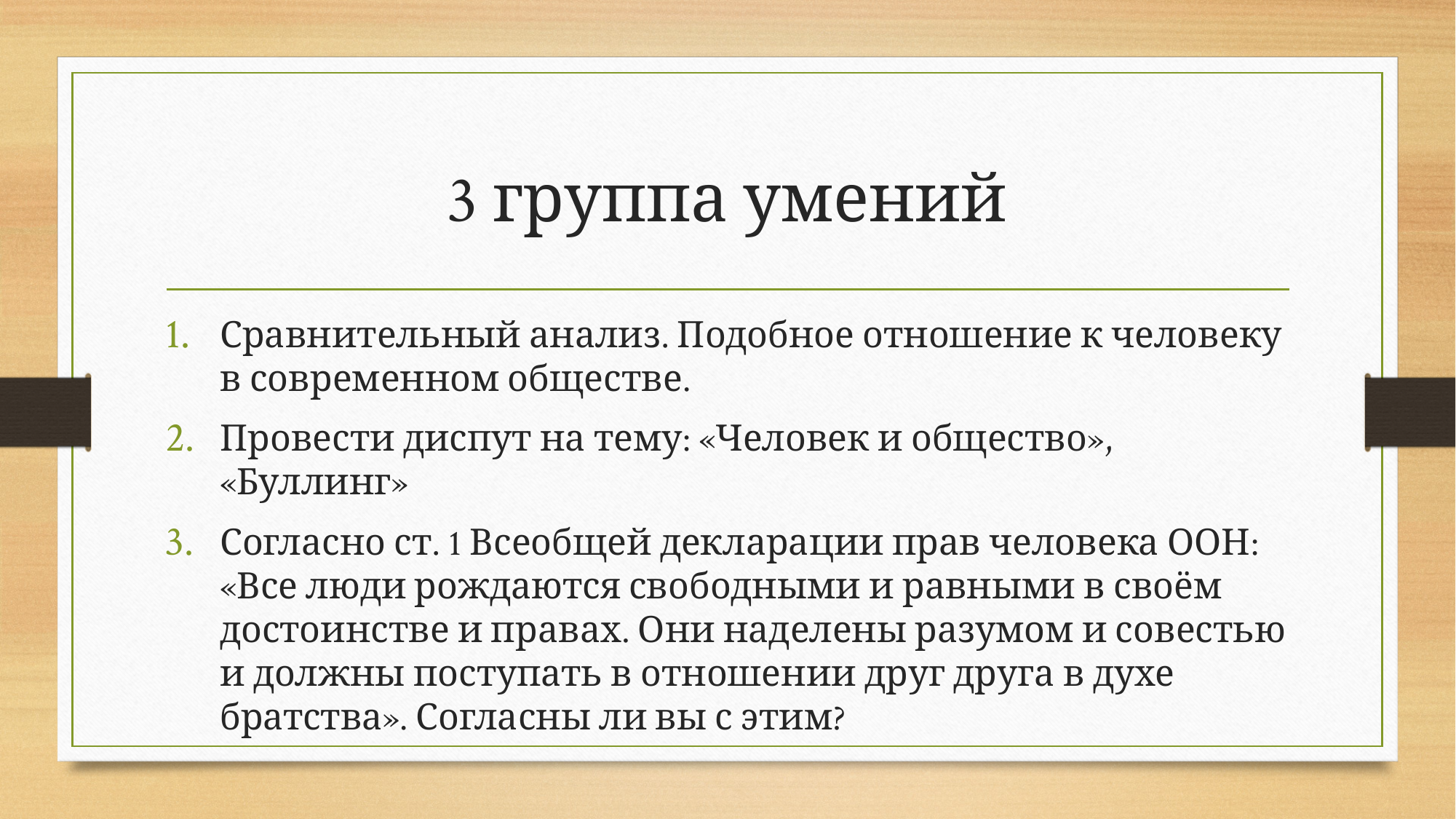

# 3 группа умений
Сравнительный анализ. Подобное отношение к человеку в современном обществе.
Провести диспут на тему: «Человек и общество», «Буллинг»
Согласно ст. 1 Всеобщей декларации прав человека ООН: «Все люди рождаются свободными и равными в своём достоинстве и правах. Они наделены разумом и совестью и должны поступать в отношении друг друга в духе братства». Согласны ли вы с этим?